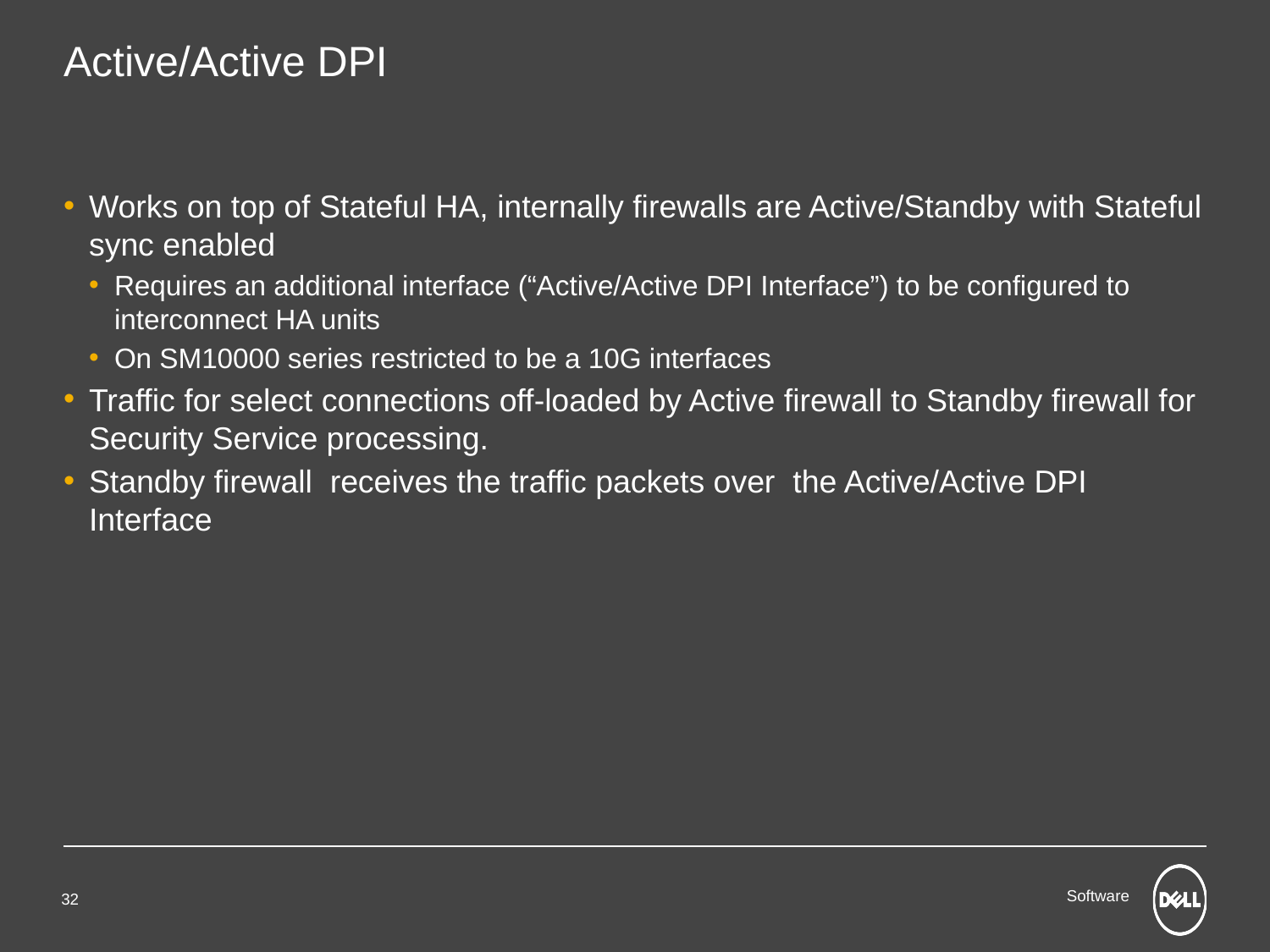

# Active/Active DPI
Works on top of Stateful HA, internally firewalls are Active/Standby with Stateful sync enabled
Requires an additional interface (“Active/Active DPI Interface”) to be configured to interconnect HA units
On SM10000 series restricted to be a 10G interfaces
Traffic for select connections off-loaded by Active firewall to Standby firewall for Security Service processing.
Standby firewall  receives the traffic packets over  the Active/Active DPI Interface